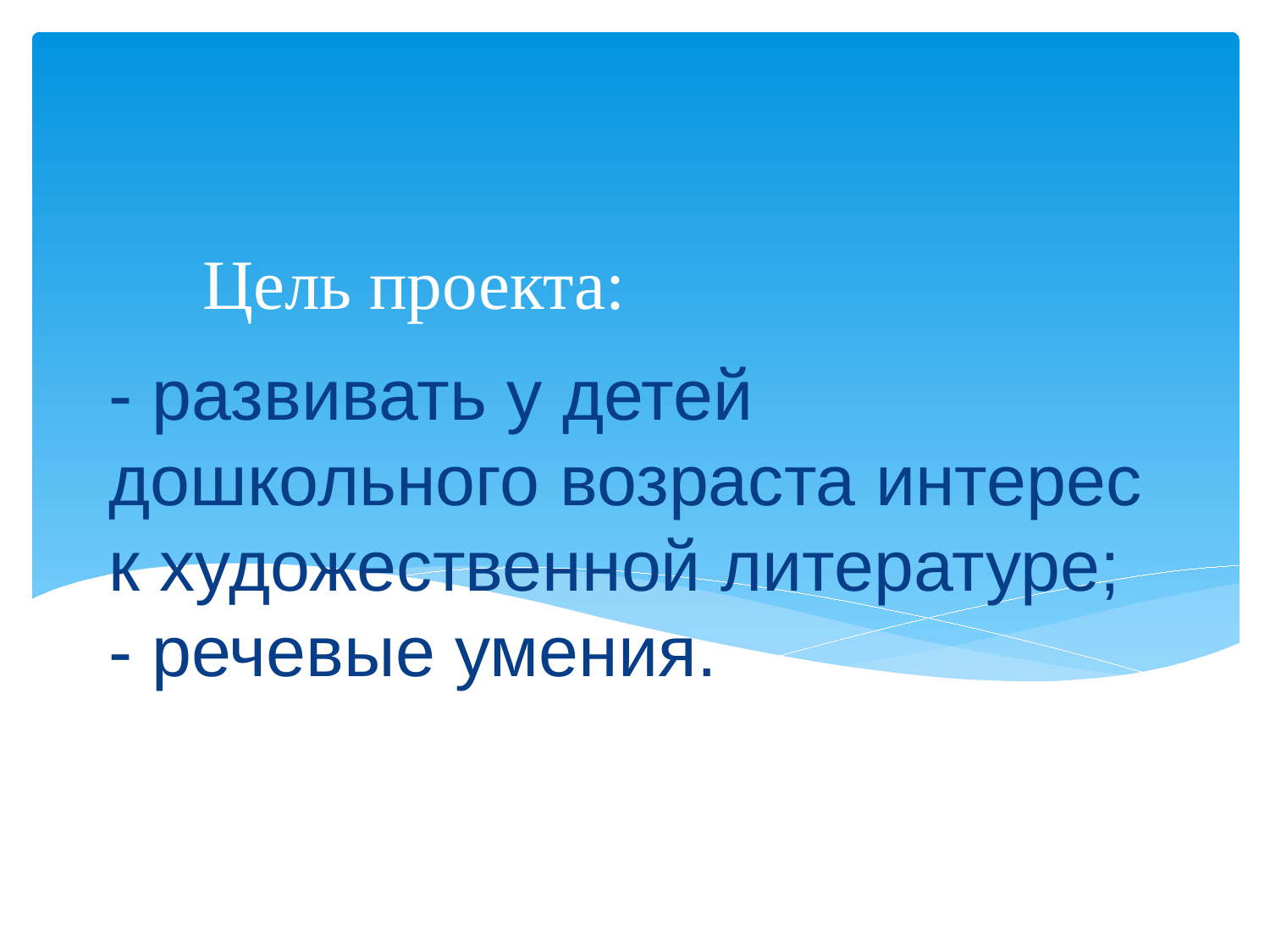

Цель проекта:
# - развивать у детей  дошкольного возраста интерес к художественной литературе; - речевые умения.